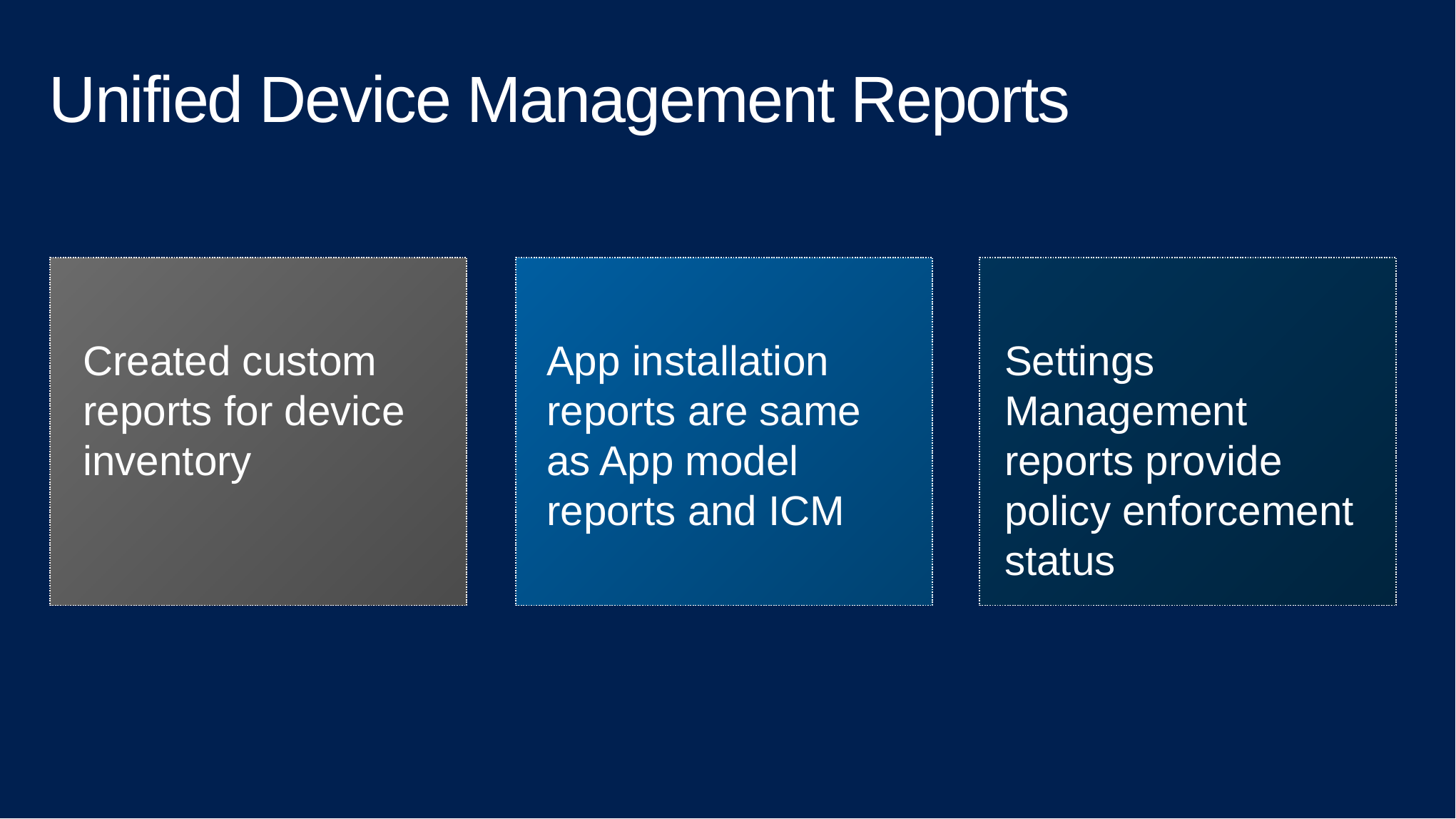

# Unified Device Management Reports

Created custom reports for device inventory
App installation reports are same as App model reports and ICM
Settings Management reports provide policy enforcement status